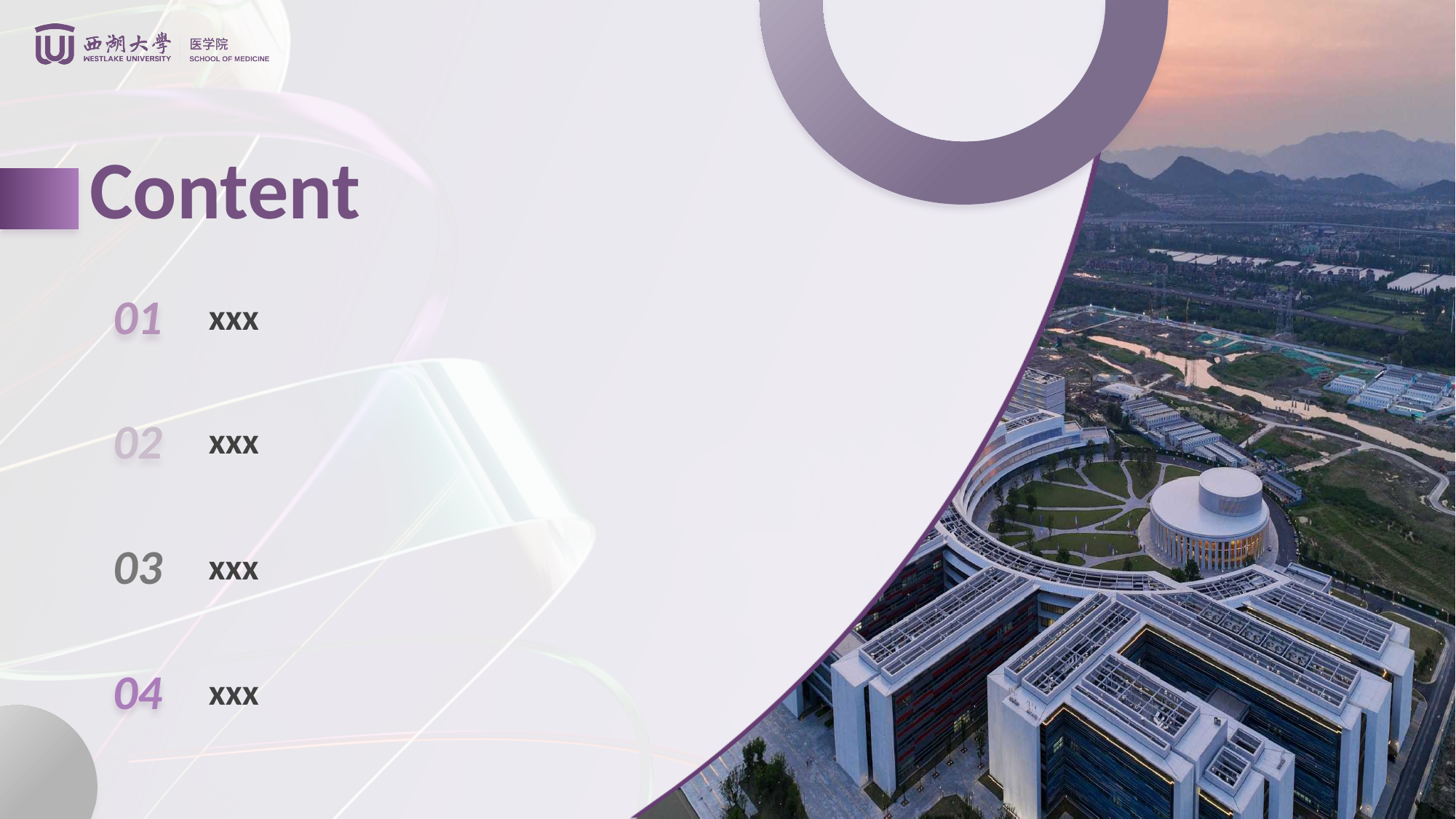

01
xxx
02
xxx
03
xxx
04
xxx

Content